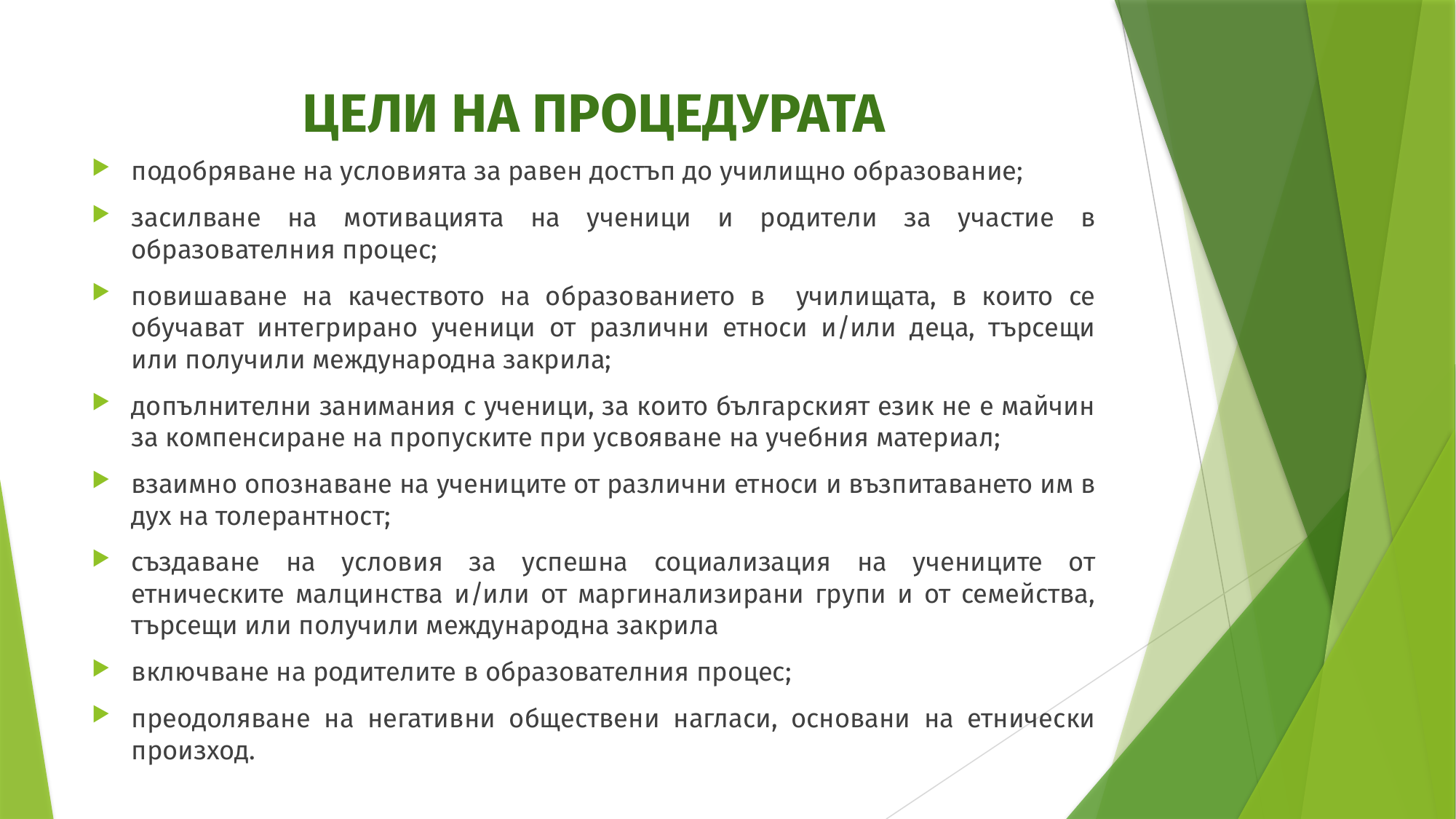

# ЦЕЛИ НА ПРОЦЕДУРАТА
подобряване на условията за равен достъп до училищно образование;
засилване на мотивацията на ученици и родители за участие в образователния процес;
повишаване на качеството на образованието в  училищата, в които се обучават интегрирано ученици от различни етноси и/или деца, търсещи или получили международна закрила;
допълнителни занимания с ученици, за които българският език не е майчин за компенсиране на пропуските при усвояване на учебния материал;
взаимно опознаване на учениците от различни етноси и възпитаването им в дух на толерантност;
създаване на условия за успешна социализация на учениците от етническите малцинства и/или от маргинализирани групи и от семейства, търсещи или получили международна закрила
включване на родителите в образователния процес;
преодоляване на негативни обществени нагласи, основани на етнически произход.